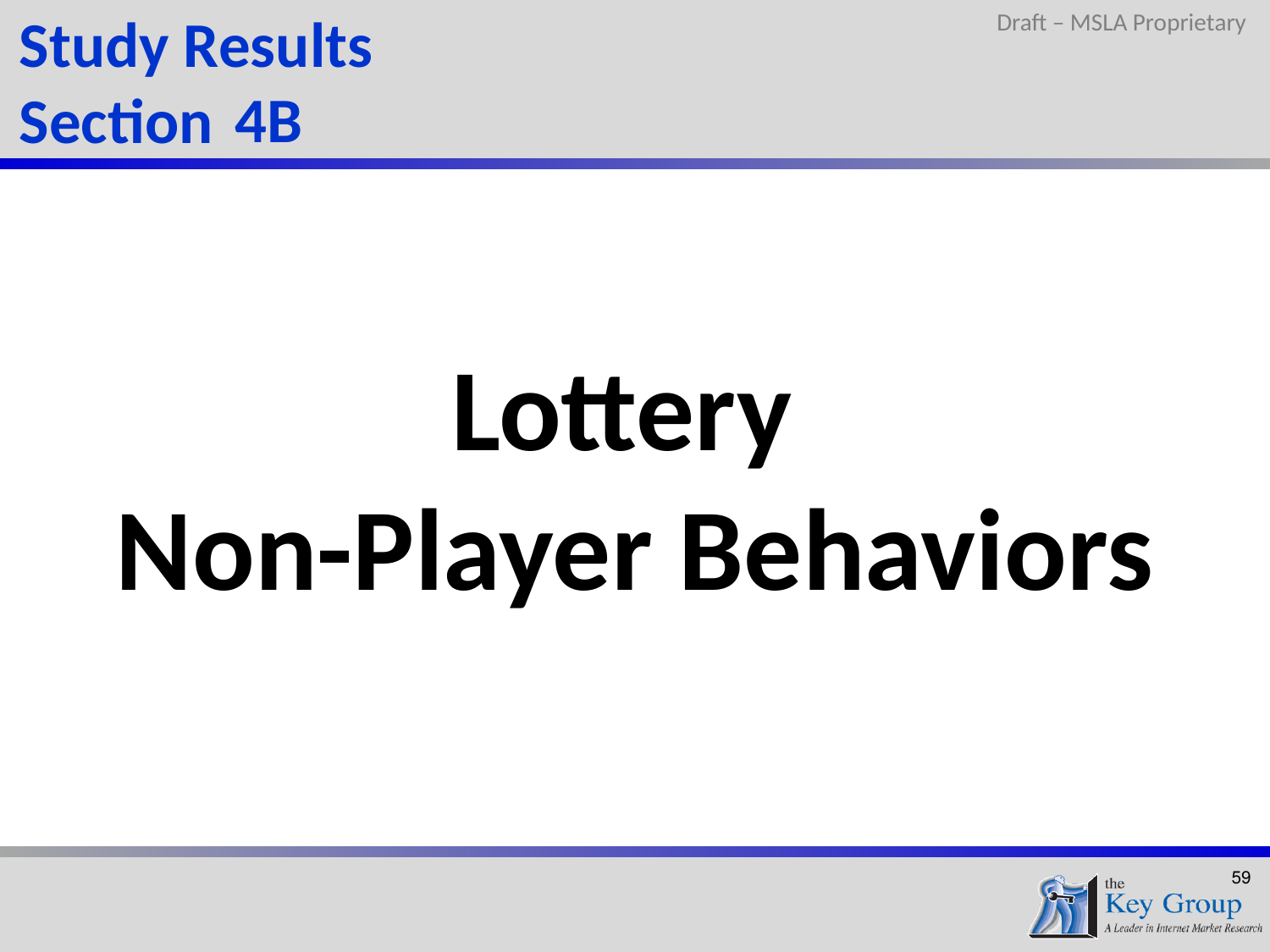

Draft – MSLA Proprietary
4B
Lottery
Non-Player Behaviors